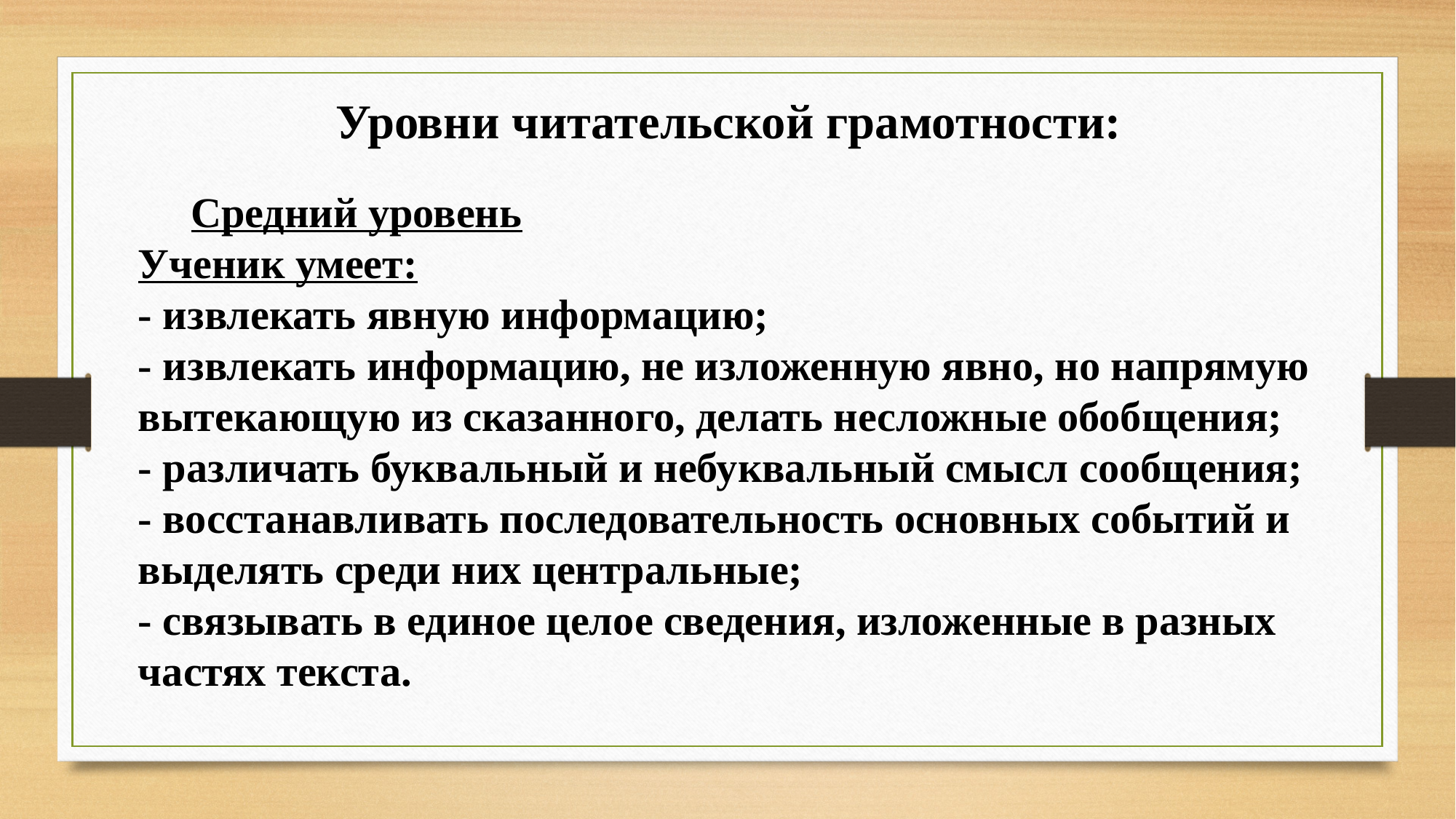

Уровни читательской грамотности:

     Средний уровень
Ученик умеет:
- извлекать явную информацию;
- извлекать информацию, не изложенную явно, но напрямую вытекающую из сказанного, делать несложные обобщения;
- различать буквальный и небуквальный смысл сообщения;
- восстанавливать последовательность основных событий и выделять среди них центральные;
- связывать в единое целое сведения, изложенные в разных частях текста.